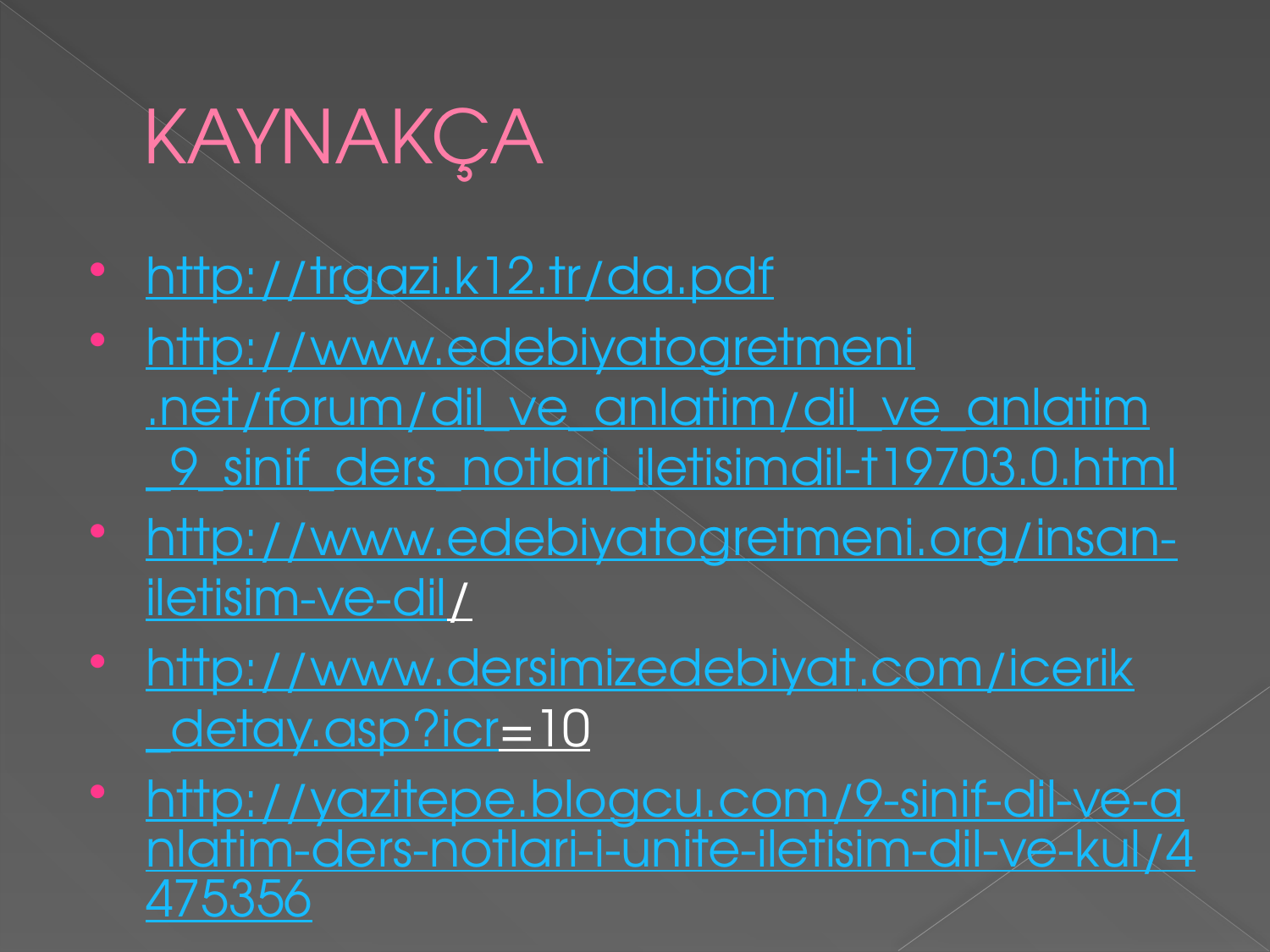

# KAYNAKÇA
http://trgazi.k12.tr/da.pdf
http://www.edebiyatogretmeni.net/forum/dil_ve_anlatim/dil_ve_anlatim_9_sinif_ders_notlari_iletisimdil-t19703.0.html
http://www.edebiyatogretmeni.org/insan-iletisim-ve-dil/
http://www.dersimizedebiyat.com/icerik_detay.asp?icr=10
http://yazitepe.blogcu.com/9-sinif-dil-ve-anlatim-ders-notlari-i-unite-iletisim-dil-ve-kul/4475356